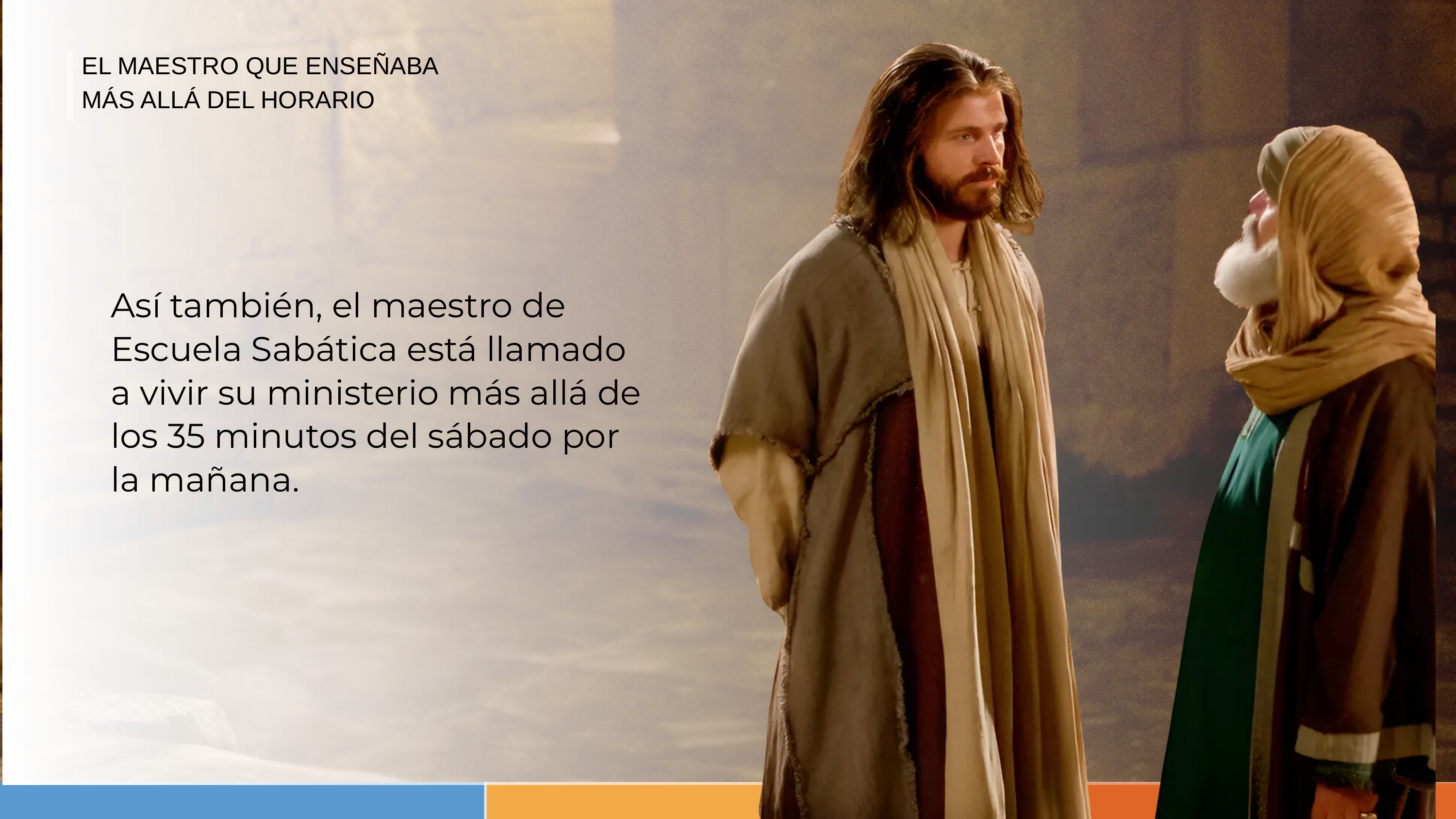

EL MAESTRO QUE ENSEÑABA
MÁS ALLÁ DEL HORARIO

Así también, el maestro de Escuela Sabática está llamado a vivir su ministerio más allá de los 35 minutos del sábado por la mañana.